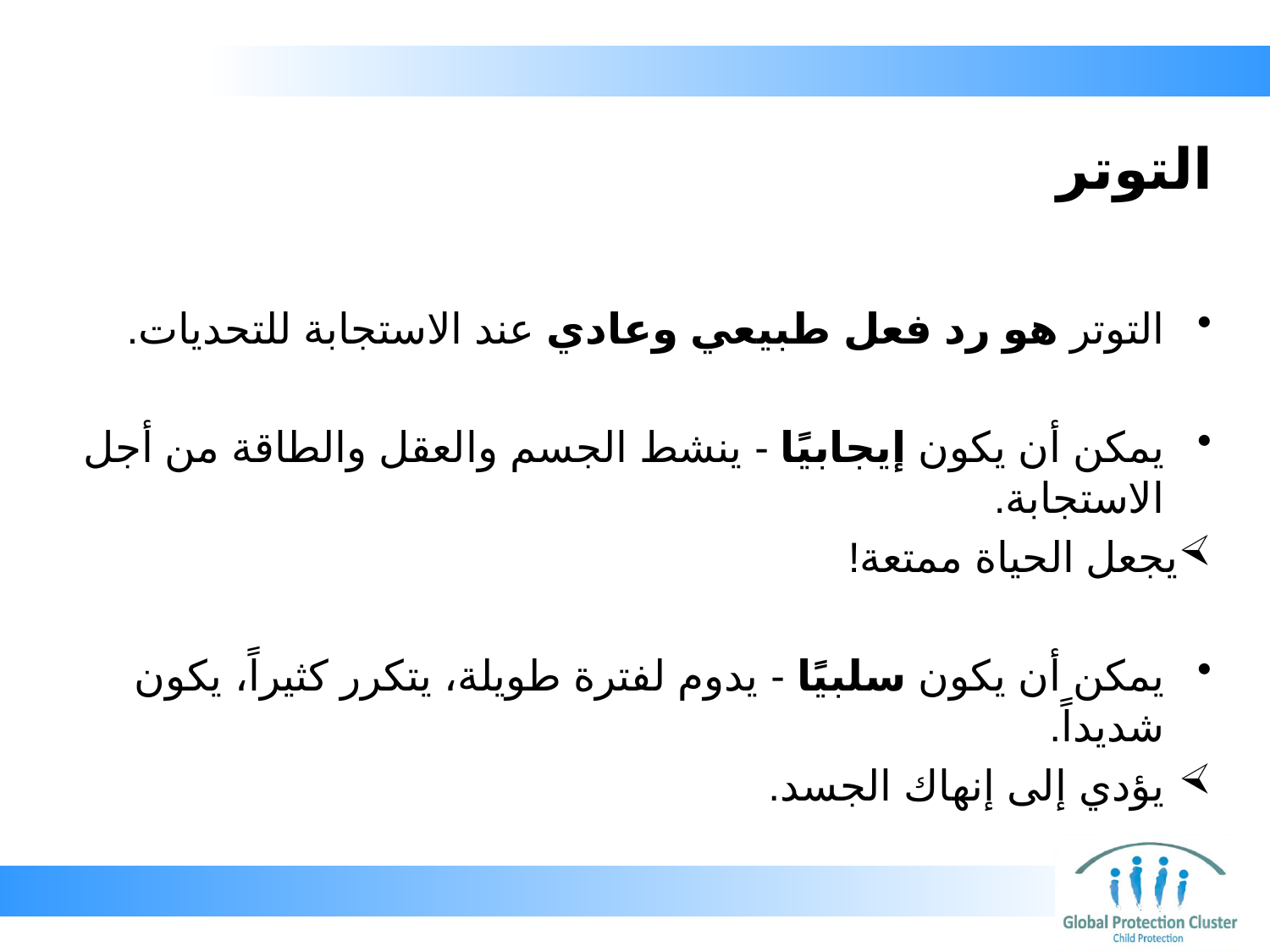

# التوتر

التوتر هو رد فعل طبيعي وعادي عند الاستجابة للتحديات.

يمكن أن يكون إيجابيًا - ينشط الجسم والعقل والطاقة من أجل الاستجابة.
يجعل الحياة ممتعة!

يمكن أن يكون سلبيًا - يدوم لفترة طويلة، يتكرر كثيراً، يكون شديداً.
يؤدي إلى إنهاك الجسد.